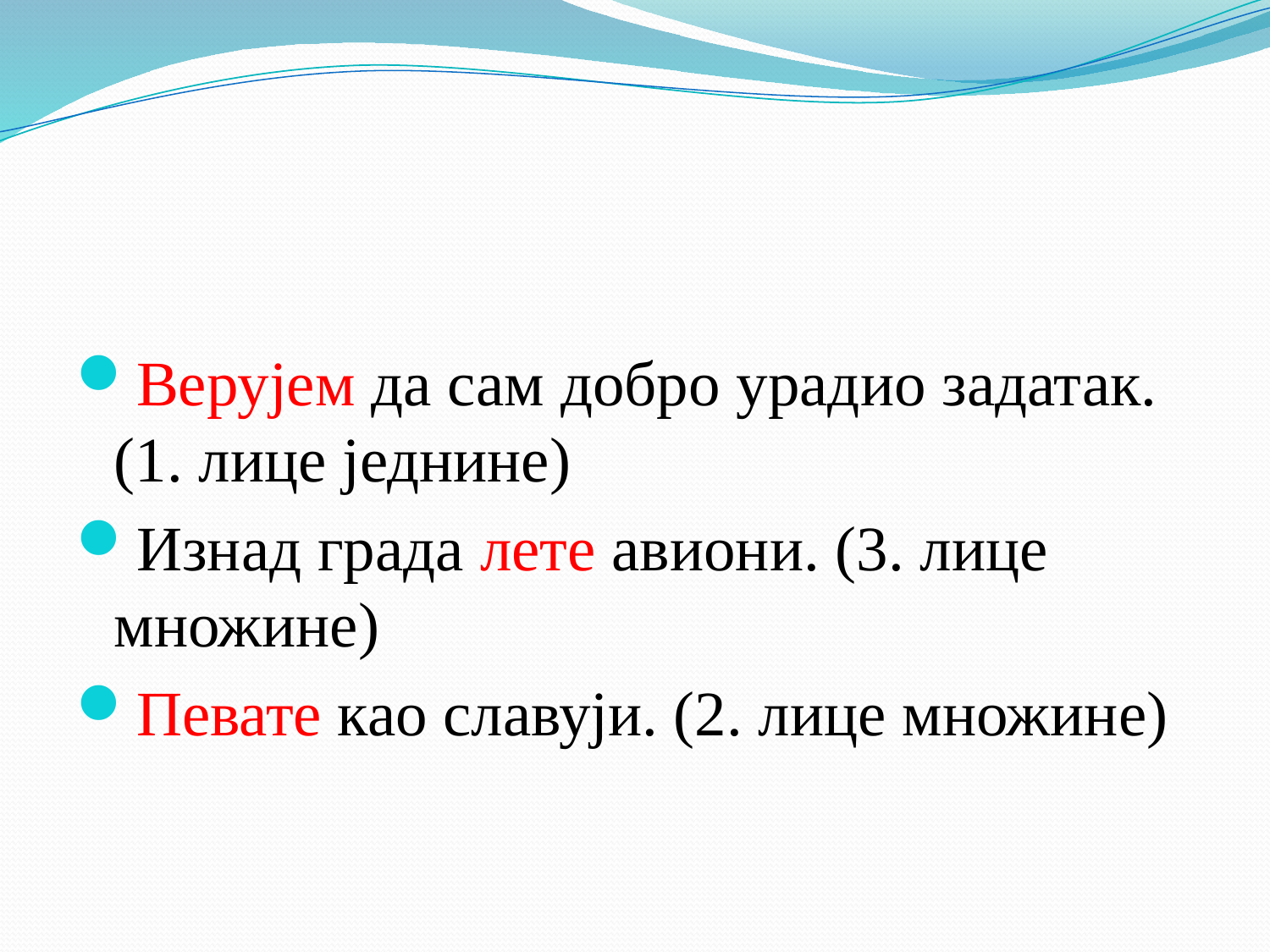

#

Верујем да сам добро урадио задатак. (1. лице једнине)
Изнад града лете авиони. (3. лице множине)
Певате као славуји. (2. лице множине)